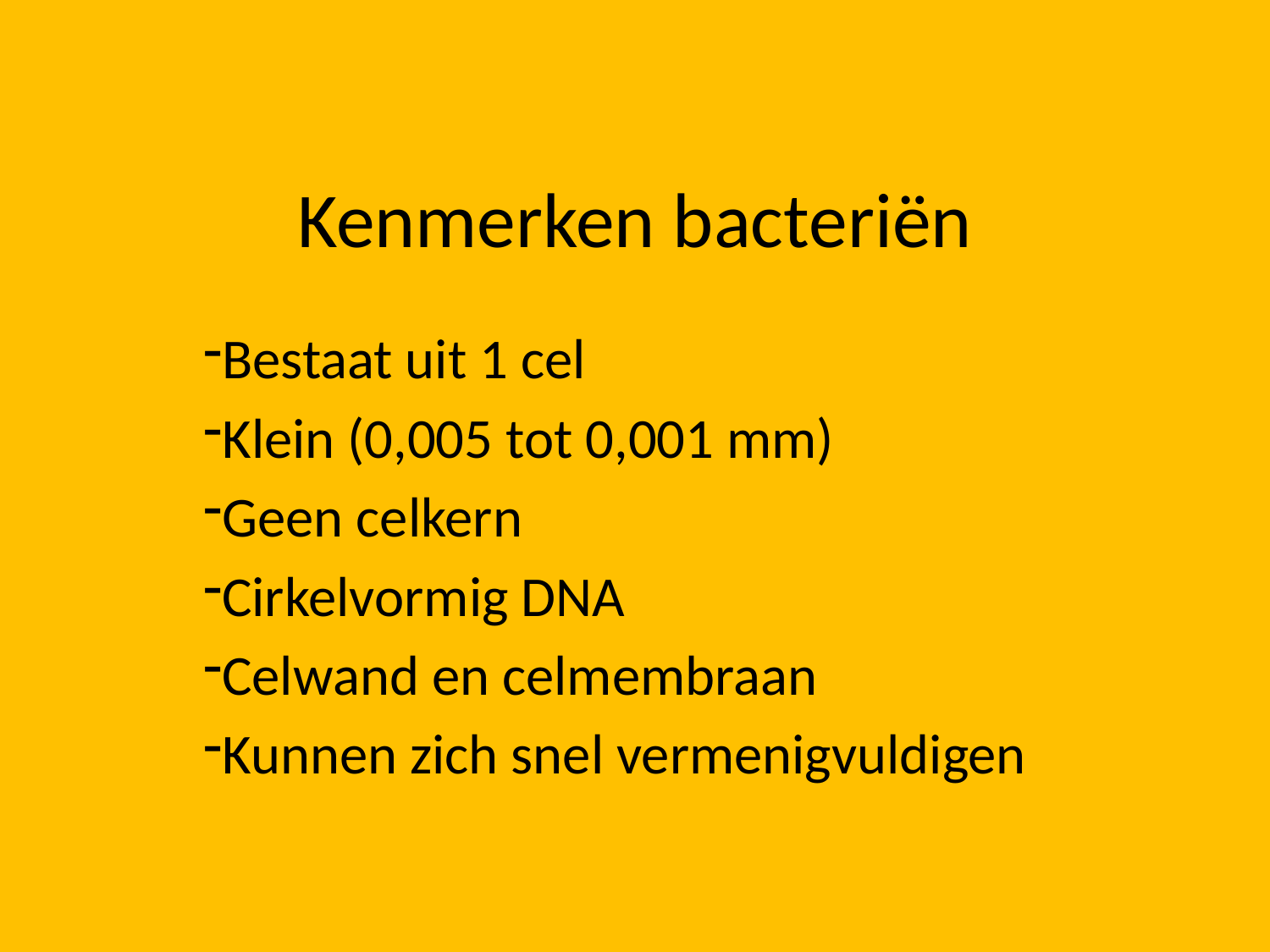

# Kenmerken bacteriën
Bestaat uit 1 cel
Klein (0,005 tot 0,001 mm)
Geen celkern
Cirkelvormig DNA
Celwand en celmembraan
Kunnen zich snel vermenigvuldigen